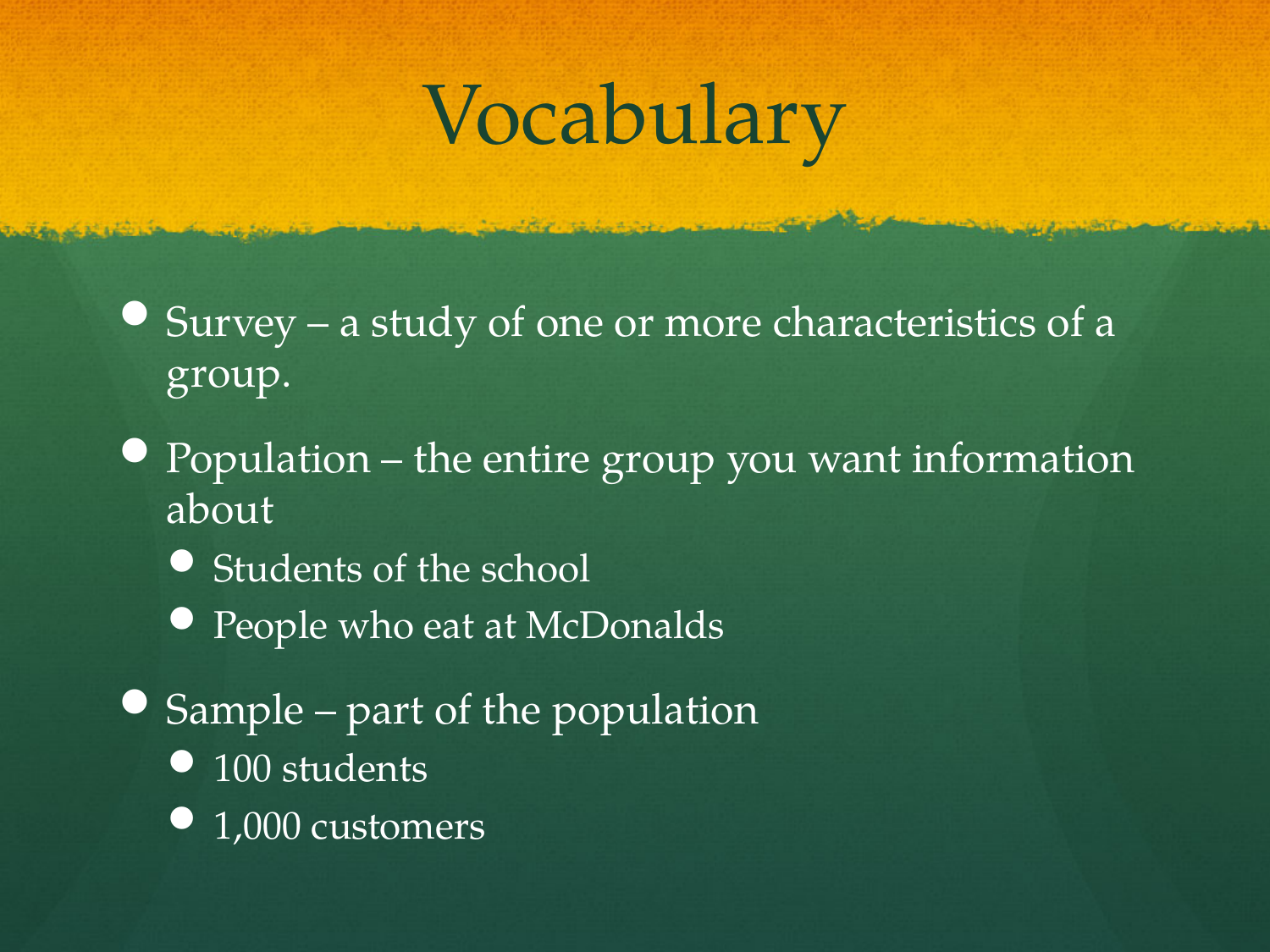

# Vocabulary
Survey – a study of one or more characteristics of a group.
Population – the entire group you want information about
Students of the school
People who eat at McDonalds
Sample – part of the population
100 students
1,000 customers